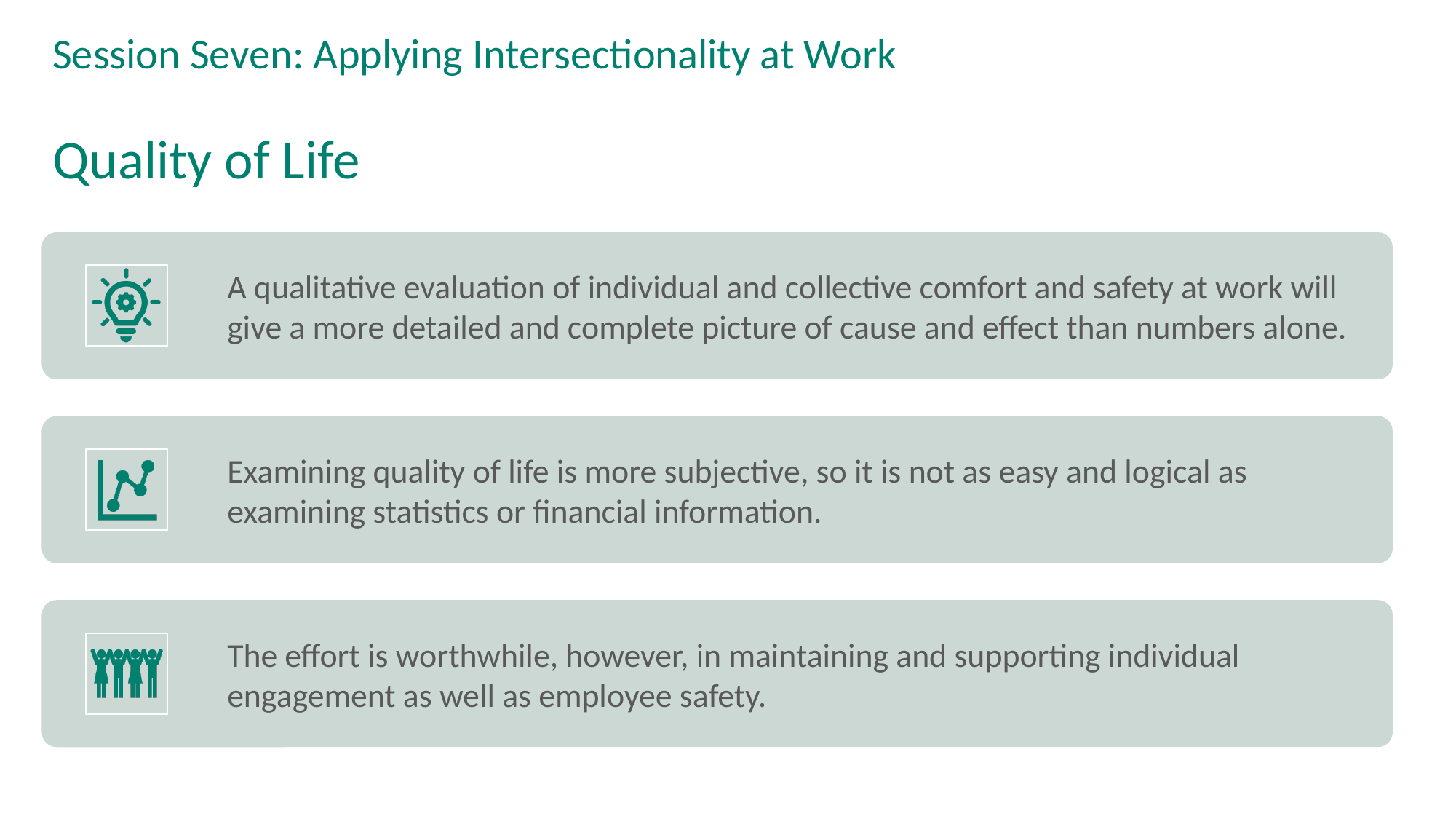

# Session Seven: Applying Intersectionality at Work
Quality of Life
A qualitative evaluation of individual and collective comfort and safety at work will give a more detailed and complete picture of cause and effect than numbers alone.
Examining quality of life is more subjective, so it is not as easy and logical as examining statistics or financial information.
The effort is worthwhile, however, in maintaining and supporting individual engagement as well as employee safety.